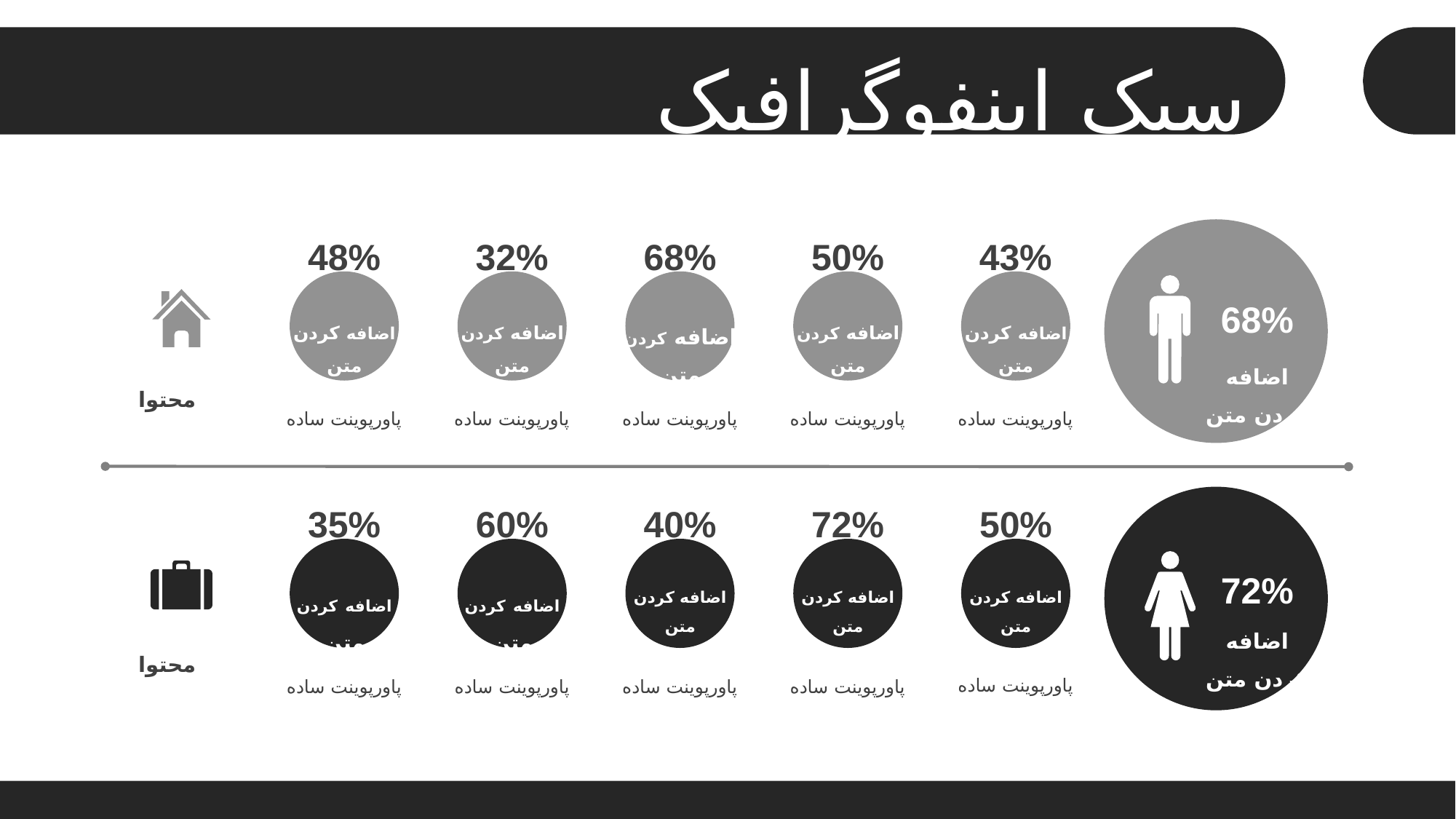

سبک اینفوگرافیک
48%
32%
68%
50%
43%

68%
اضافه کردن متن

اضافه کردن متن
اضافه کردن متن
اضافه کردن متن
اضافه کردن متن
اضافه کردن متن
محتوا
پاورپوینت ساده
پاورپوینت ساده
پاورپوینت ساده
پاورپوینت ساده
پاورپوینت ساده
35%
60%
40%
72%
50%

72%
اضافه کردن متن

اضافه کردن متن
اضافه کردن متن
اضافه کردن متن
اضافه کردن متن
اضافه کردن متن
محتوا
پاورپوینت ساده
پاورپوینت ساده
پاورپوینت ساده
پاورپوینت ساده
پاورپوینت ساده